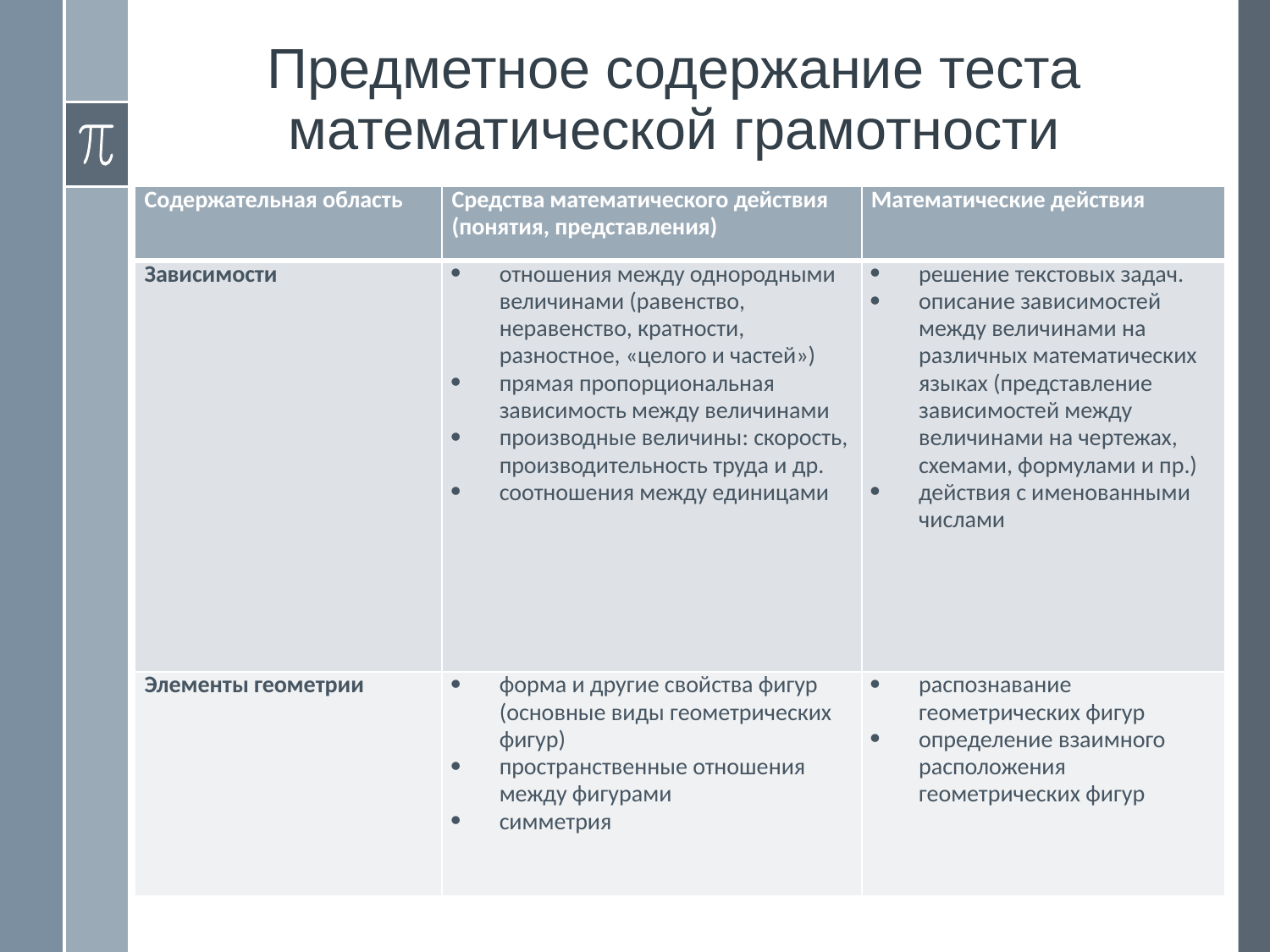

# Предметное содержание теста математической грамотности
| Содержательная область | Средства математического действия (понятия, представления) | Математические действия |
| --- | --- | --- |
| Зависимости | отношения между однородными величинами (равенство, неравенство, кратности, разностное, «целого и частей») прямая пропорциональная зависимость между величинами производные величины: скорость, производительность труда и др. соотношения между единицами | решение текстовых задач. описание зависимостей между величинами на различных математических языках (представление зависимостей между величинами на чертежах, схемами, формулами и пр.) действия с именованными числами |
| Элементы геометрии | форма и другие свойства фигур (основные виды геометрических фигур) пространственные отношения между фигурами симметрия | распознавание геометрических фигур определение взаимного расположения геометрических фигур |